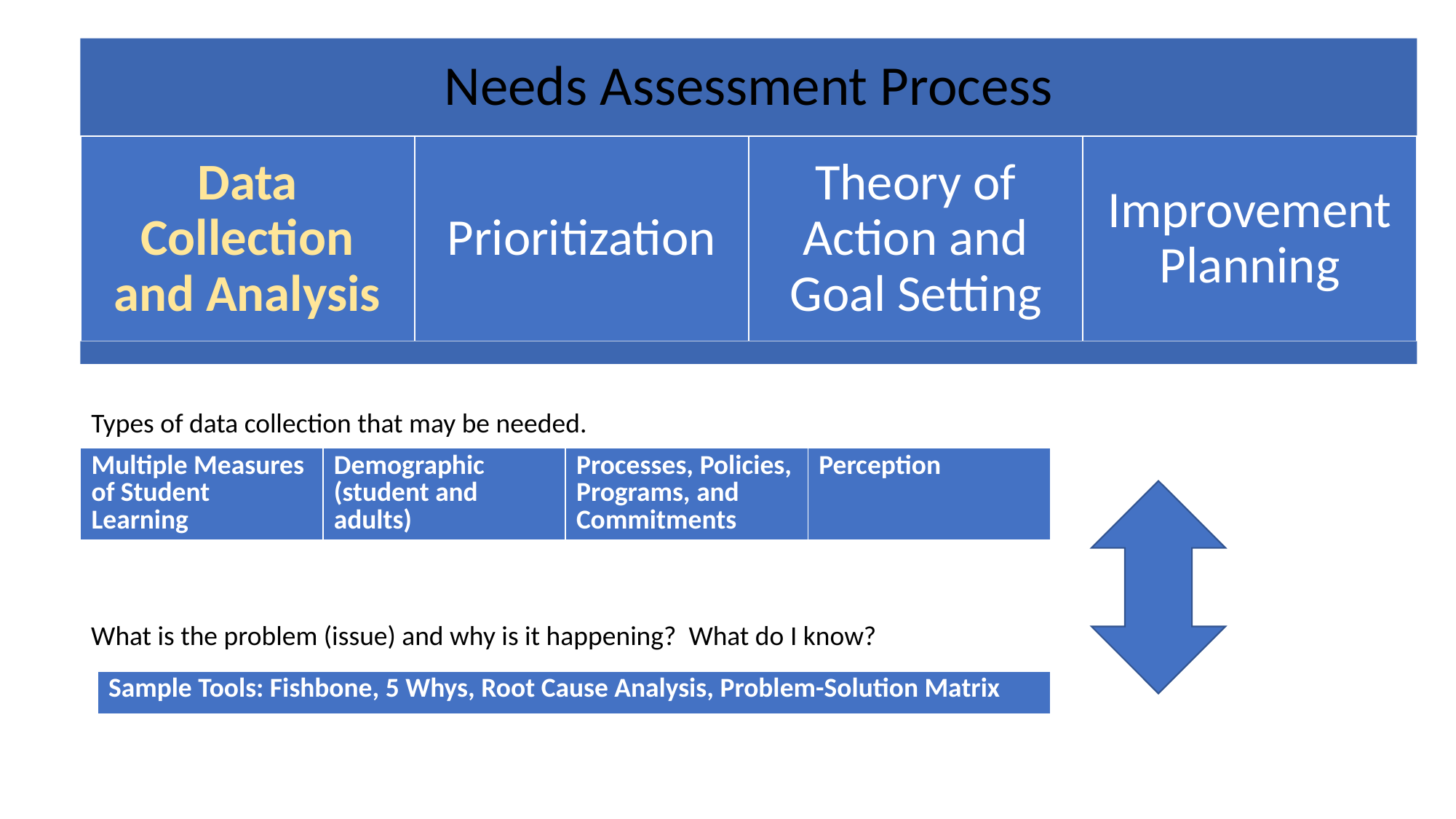

Needs Assessment Process
Data Collection and Analysis
Prioritization
Theory of Action and Goal Setting
Improvement Planning
Types of data collection that may be needed.
| Multiple Measures of Student Learning | Demographic (student and adults) | Processes, Policies, Programs, and Commitments | Perception |
| --- | --- | --- | --- |

What is the problem (issue) and why is it happening?  What do I know?
| Sample Tools: Fishbone, 5 Whys, Root Cause Analysis, Problem-Solution Matrix |
| --- |